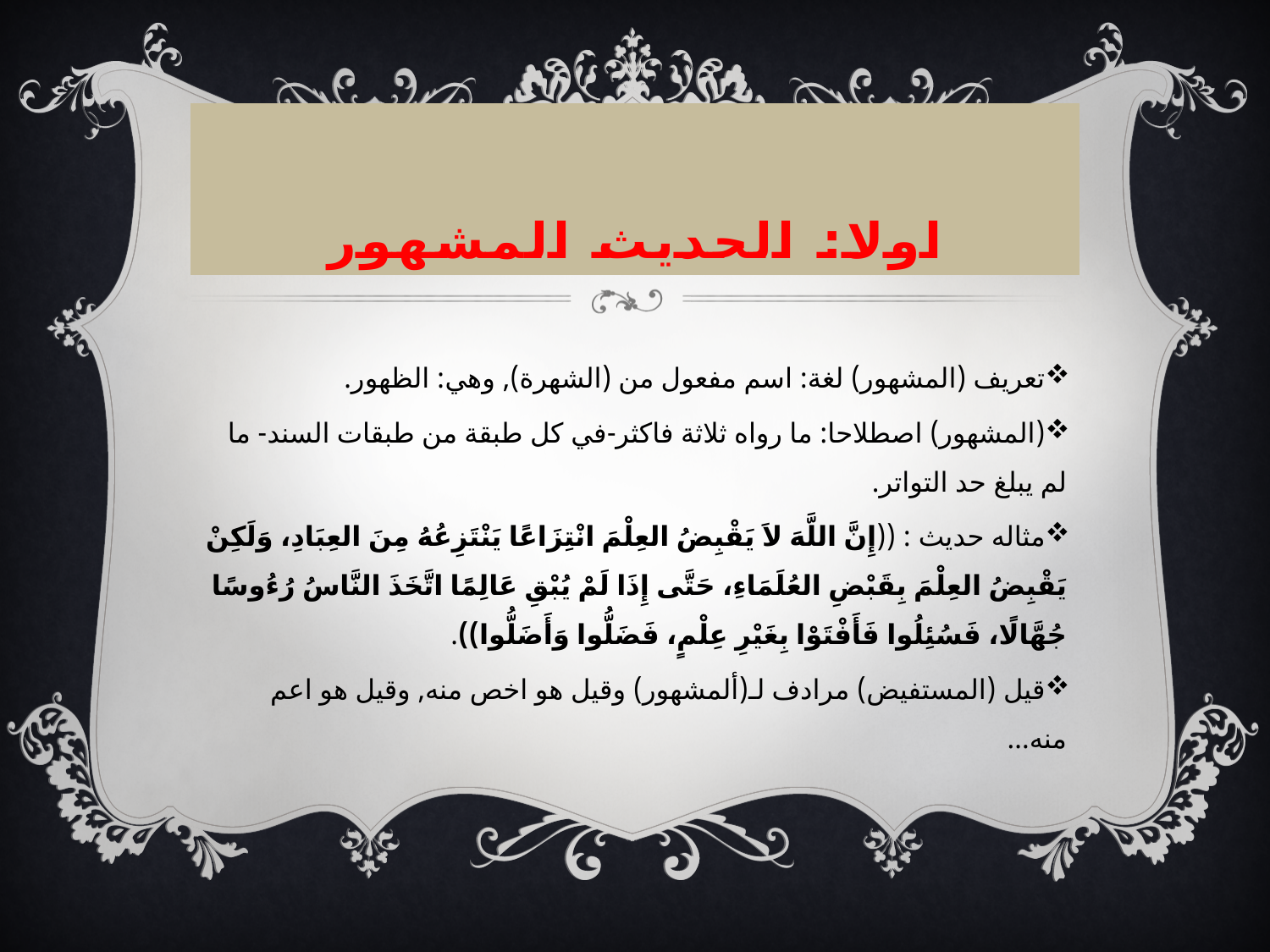

# اولا: الحديث المشهور
تعريف (المشهور) لغة: اسم مفعول من (الشهرة), وهي: الظهور.
(المشهور) اصطلاحا: ما رواه ثلاثة فاكثر-في كل طبقة من طبقات السند- ما لم يبلغ حد التواتر.
مثاله حديث : ((إِنَّ اللَّهَ لاَ يَقْبِضُ العِلْمَ انْتِزَاعًا يَنْتَزِعُهُ مِنَ العِبَادِ، وَلَكِنْ يَقْبِضُ العِلْمَ بِقَبْضِ العُلَمَاءِ، حَتَّى إِذَا لَمْ يُبْقِ عَالِمًا اتَّخَذَ النَّاسُ رُءُوسًا جُهَّالًا، فَسُئِلُوا فَأَفْتَوْا بِغَيْرِ عِلْمٍ، فَضَلُّوا وَأَضَلُّوا)).
قيل (المستفيض) مرادف لـ(ألمشهور) وقيل هو اخص منه, وقيل هو اعم منه...